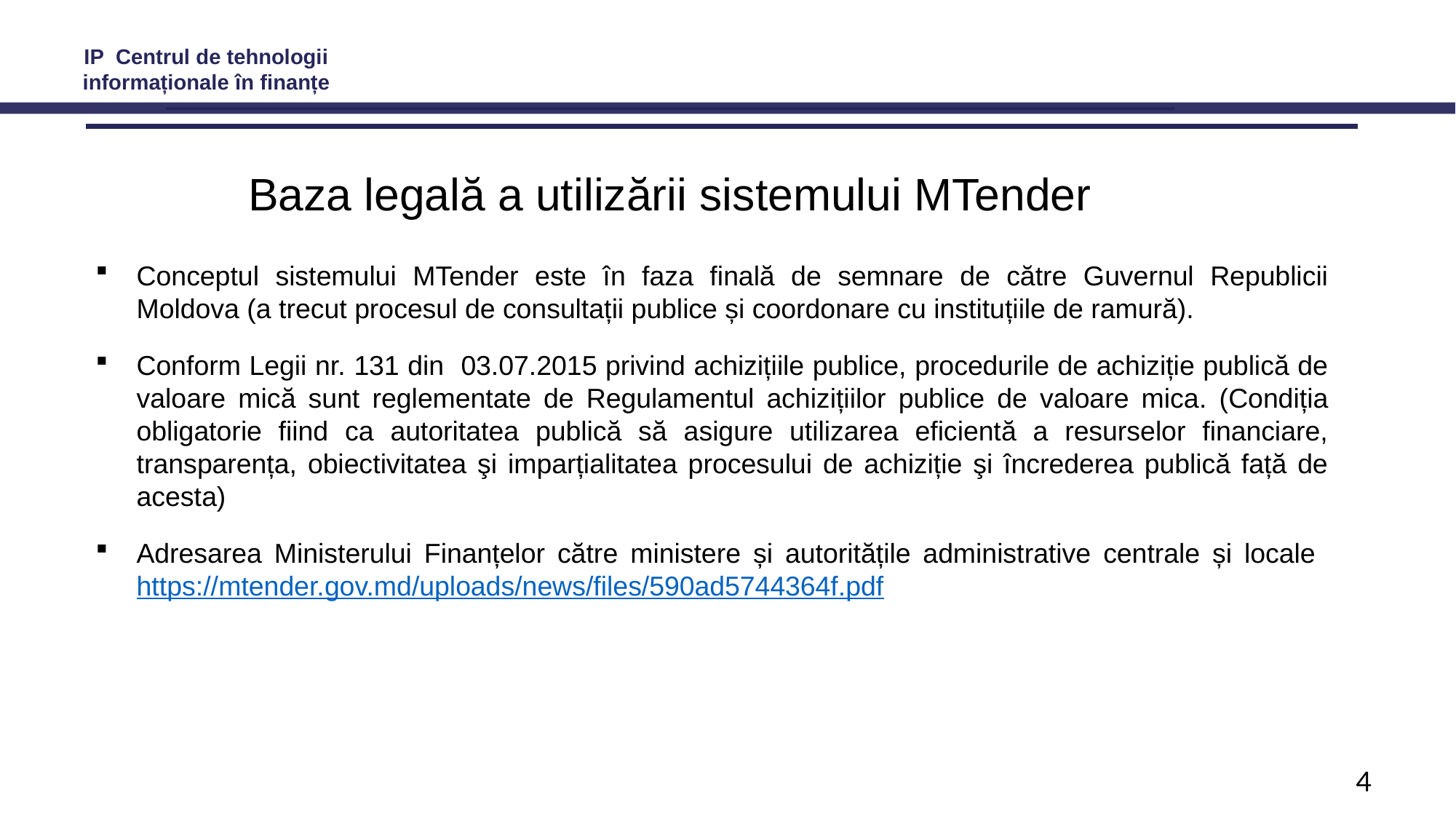

IP  Centrul de tehnologii informaționale în finanțe
Baza legală a utilizării sistemului MTender
Conceptul sistemului MTender este în faza finală de semnare de către Guvernul Republicii Moldova (a trecut procesul de consultații publice și coordonare cu instituțiile de ramură).
Conform Legii nr. 131 din  03.07.2015 privind achizițiile publice, procedurile de achiziție publică de valoare mică sunt reglementate de Regulamentul achizițiilor publice de valoare mica. (Condiția obligatorie fiind ca autoritatea publică să asigure utilizarea eficientă a resurselor financiare, transparența, obiectivitatea şi imparțialitatea procesului de achiziție şi încrederea publică față de acesta)
Adresarea Ministerului Finanțelor către ministere și autoritățile administrative centrale și locale  https://mtender.gov.md/uploads/news/files/590ad5744364f.pdf

4